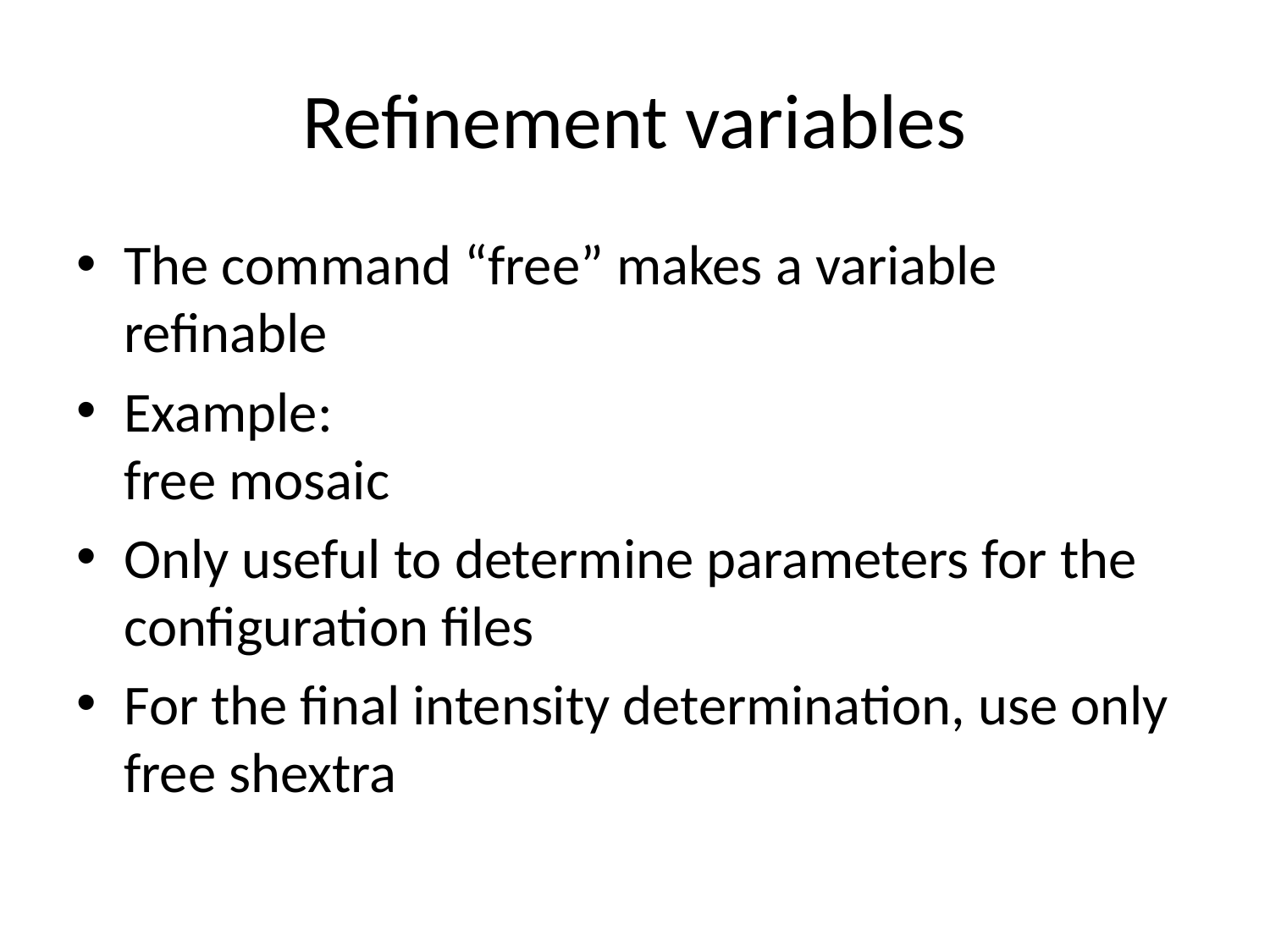

# Refinement variables
The command “free” makes a variable refinable
Example:
free mosaic
Only useful to determine parameters for the configuration files
For the final intensity determination, use only
free shextra